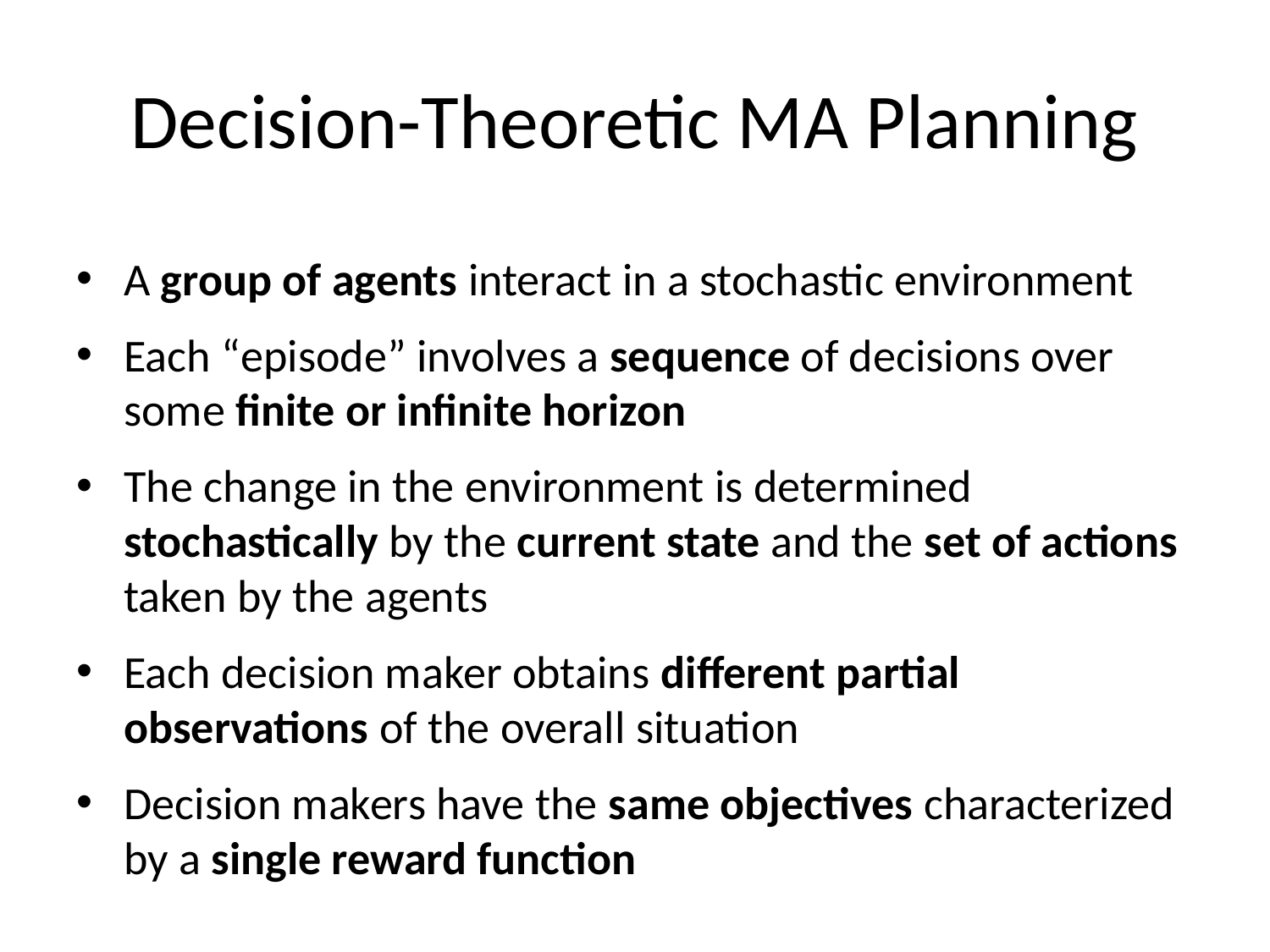

# Decision-Theoretic MA Planning
A group of agents interact in a stochastic environment
Each “episode” involves a sequence of decisions over some finite or infinite horizon
The change in the environment is determined stochastically by the current state and the set of actions taken by the agents
Each decision maker obtains different partial observations of the overall situation
Decision makers have the same objectives characterized by a single reward function